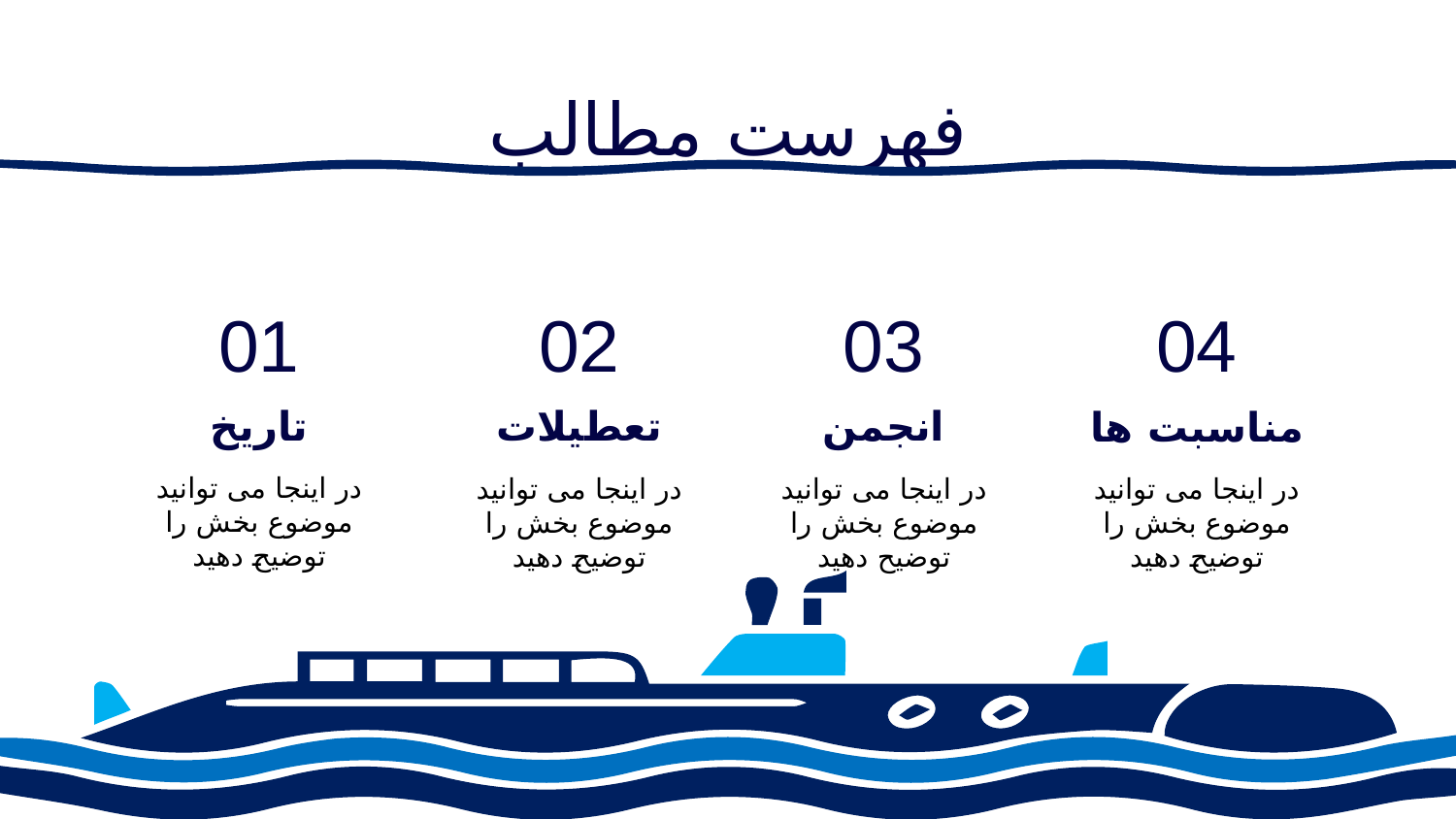

# فهرست مطالب

01
02
03
04
تاریخ
تعطیلات
انجمن
مناسبت ها
در اینجا می توانید موضوع بخش را توضیح دهید
در اینجا می توانید موضوع بخش را توضیح دهید
در اینجا می توانید موضوع بخش را توضیح دهید
در اینجا می توانید موضوع بخش را توضیح دهید